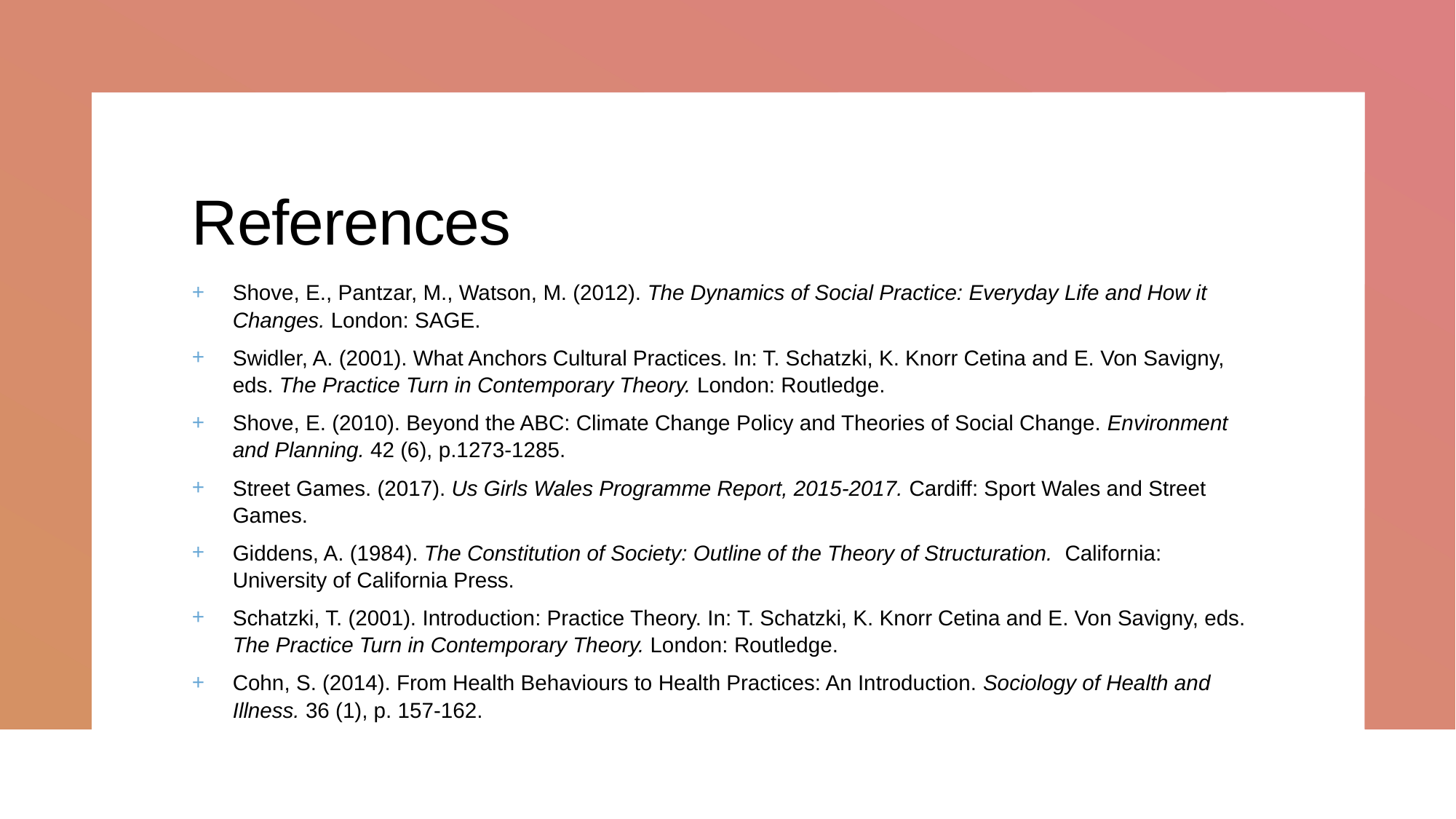

# References
Shove, E., Pantzar, M., Watson, M. (2012). The Dynamics of Social Practice: Everyday Life and How it Changes. London: SAGE.
Swidler, A. (2001). What Anchors Cultural Practices. In: T. Schatzki, K. Knorr Cetina and E. Von Savigny, eds. The Practice Turn in Contemporary Theory. London: Routledge.
Shove, E. (2010). Beyond the ABC: Climate Change Policy and Theories of Social Change. Environment and Planning. 42 (6), p.1273-1285.
Street Games. (2017). Us Girls Wales Programme Report, 2015-2017. Cardiff: Sport Wales and Street Games.
Giddens, A. (1984). The Constitution of Society: Outline of the Theory of Structuration.  California: University of California Press.
Schatzki, T. (2001). Introduction: Practice Theory. In: T. Schatzki, K. Knorr Cetina and E. Von Savigny, eds. The Practice Turn in Contemporary Theory. London: Routledge.
Cohn, S. (2014). From Health Behaviours to Health Practices: An Introduction. Sociology of Health and Illness. 36 (1), p. 157-162.